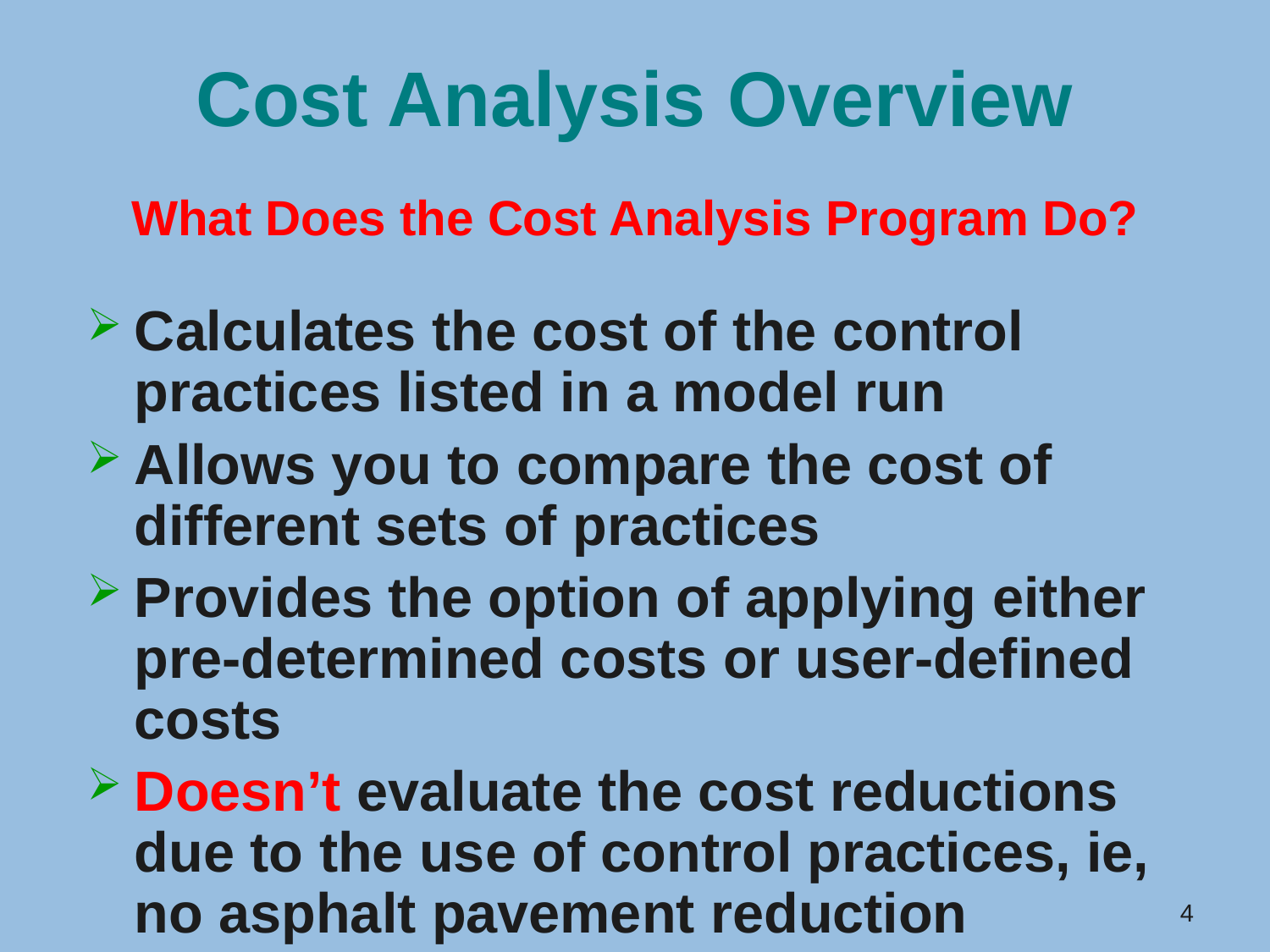

# Cost Analysis Overview
What Does the Cost Analysis Program Do?
Calculates the cost of the control practices listed in a model run
Allows you to compare the cost of different sets of practices
Provides the option of applying either pre-determined costs or user-defined costs
Doesn’t evaluate the cost reductions due to the use of control practices, ie, no asphalt pavement reduction determined if porous pavement is used.
4